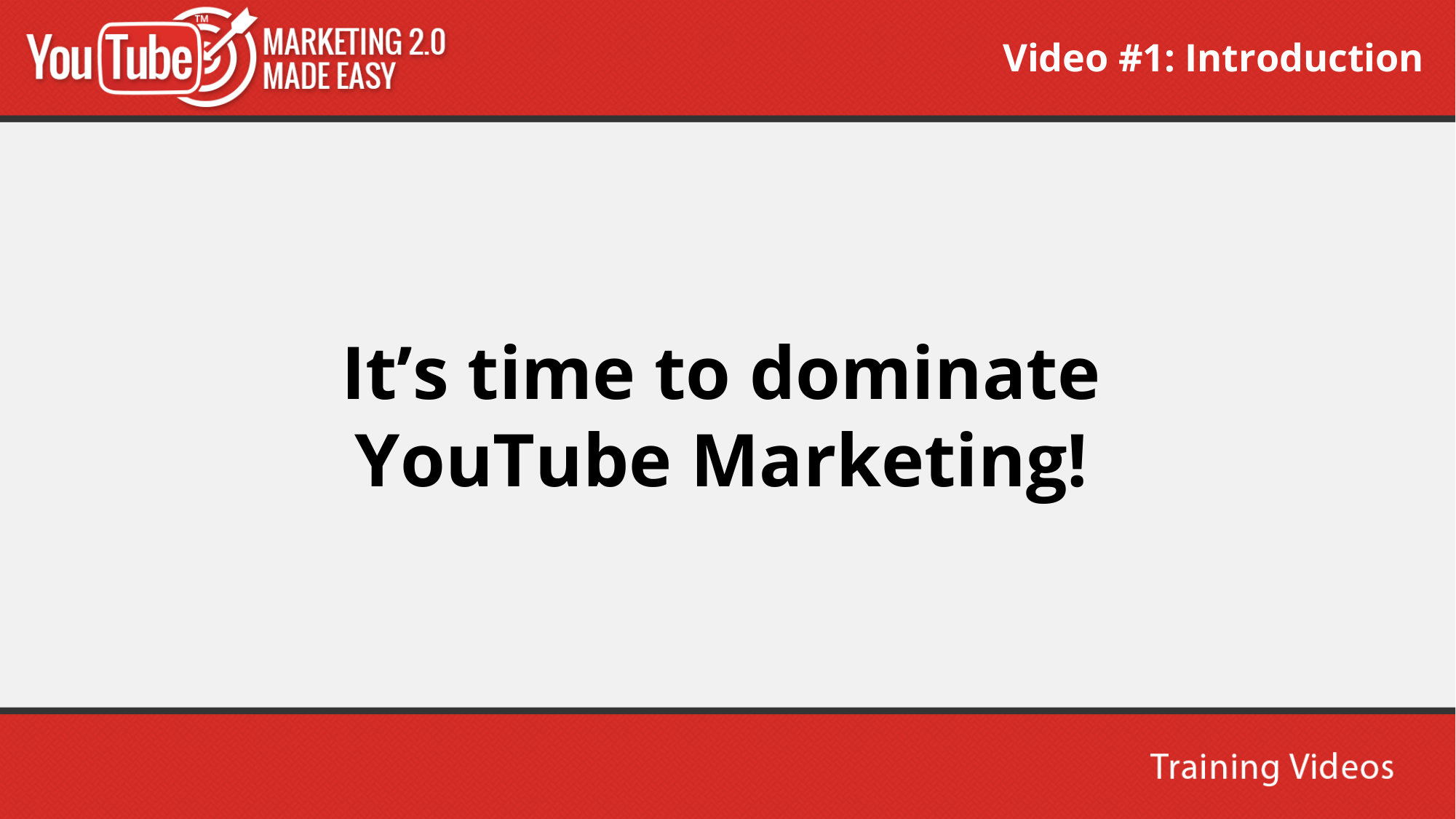

Video #1: Introduction
It’s time to dominate YouTube Marketing!